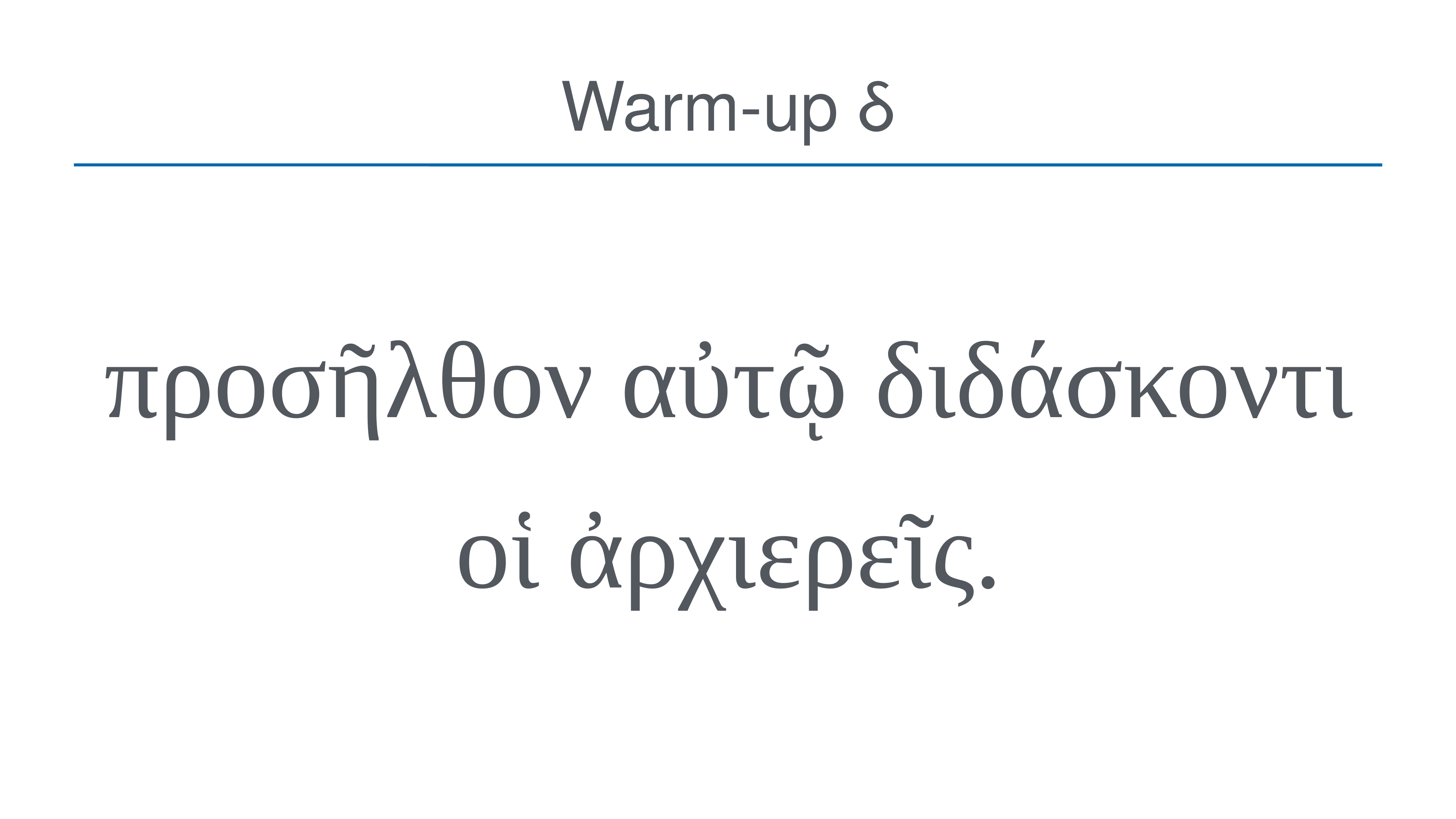

# Warm-up δ
προσῆλθον αὐτῷ διδάσκοντι οἱ ἀρχιερεῖς.